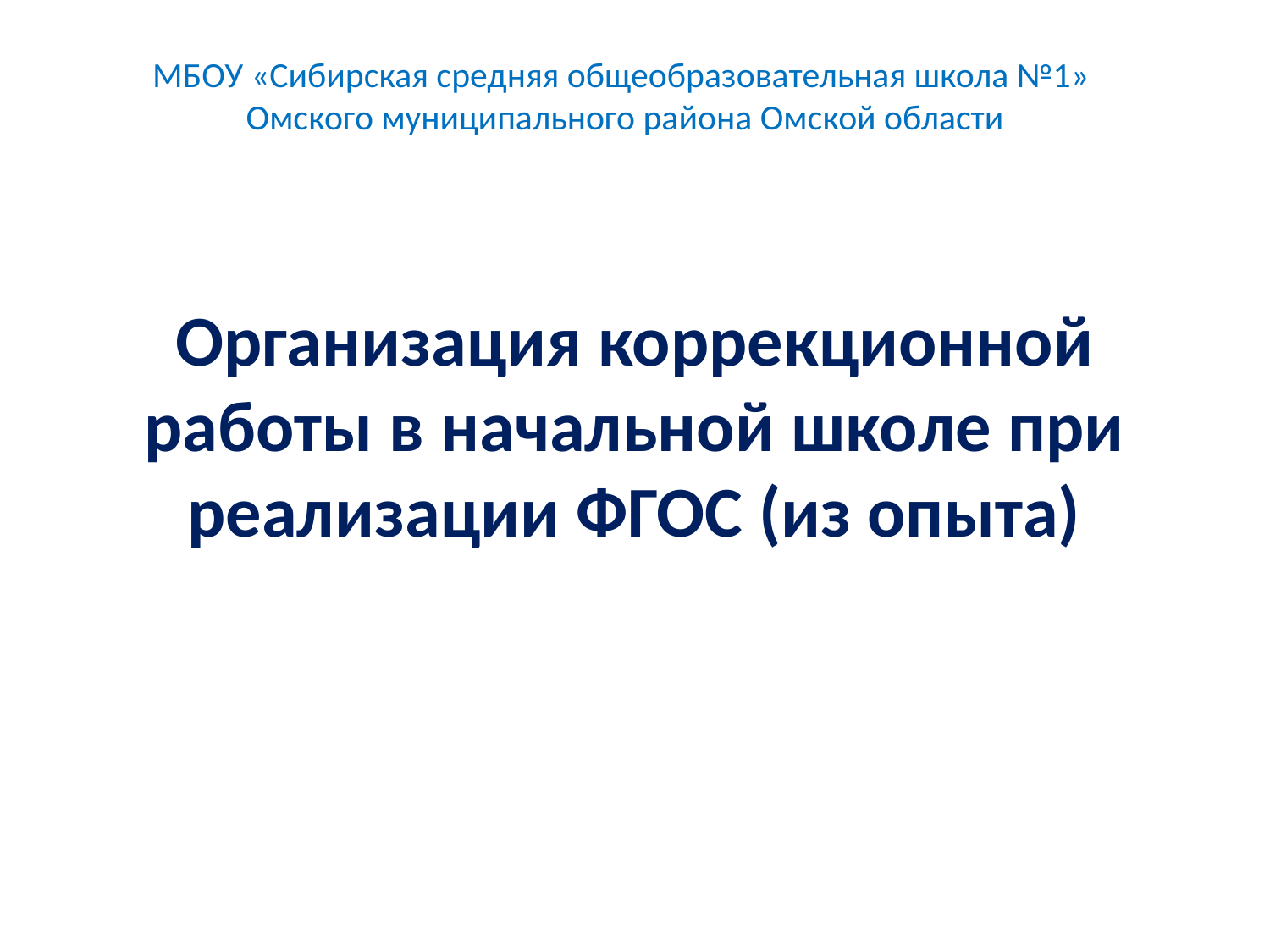

МБОУ «Сибирская средняя общеобразовательная школа №1»
Омского муниципального района Омской области
# Организация коррекционной работы в начальной школе при реализации ФГОС (из опыта)